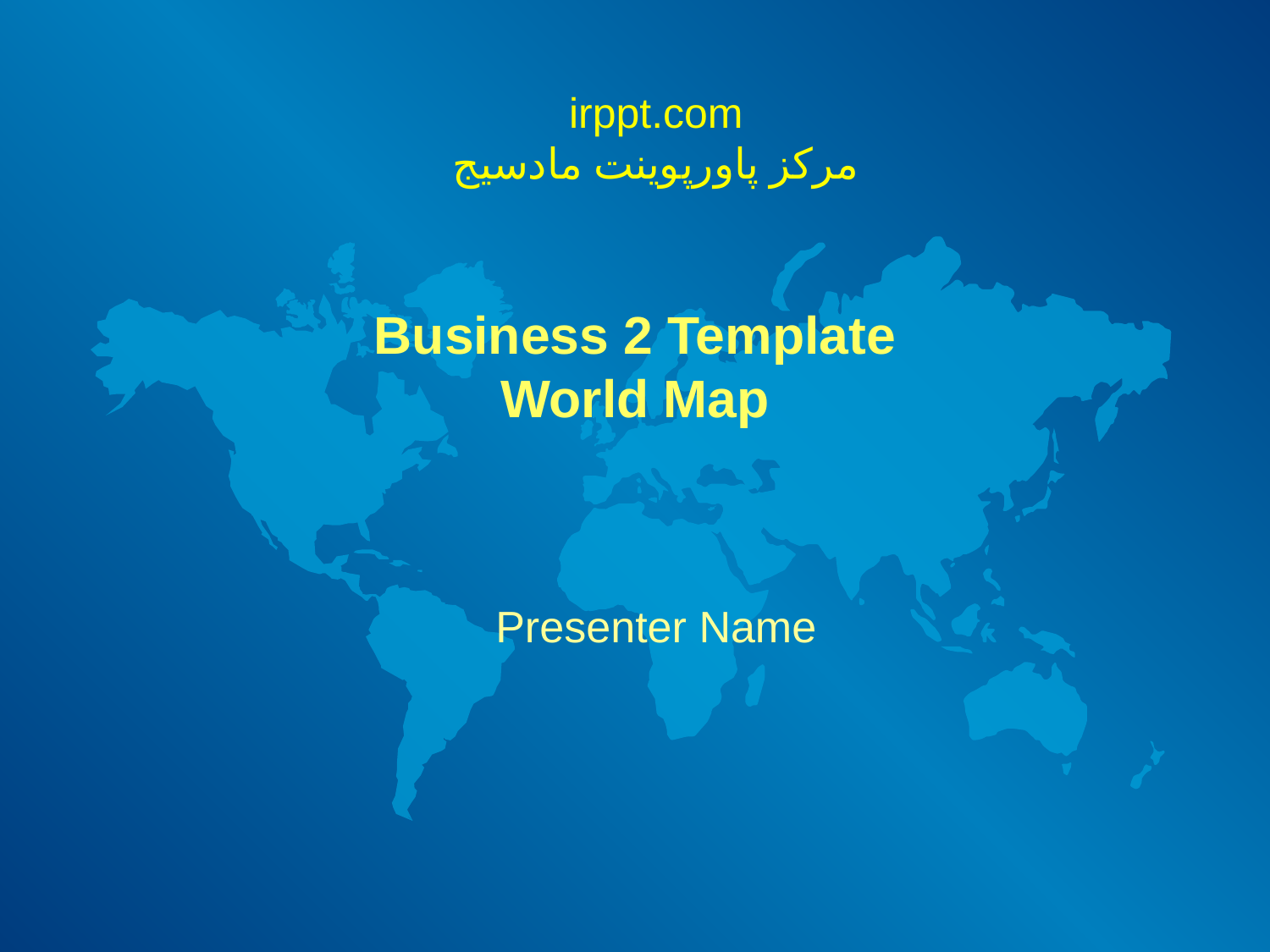

irppt.com
مرکز پاورپوینت مادسیج
# Business 2 Template World Map
Presenter Name